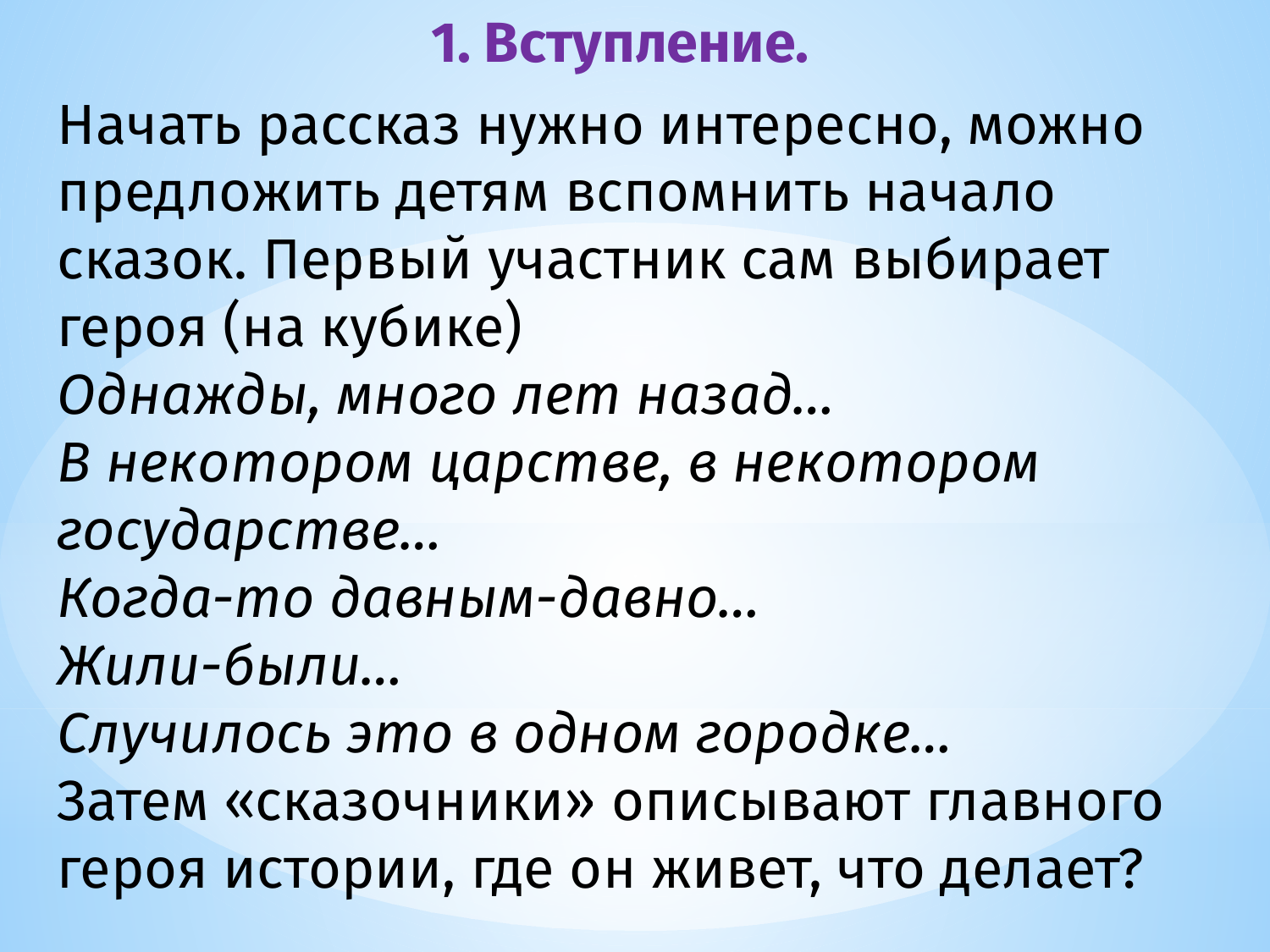

1. Вступление.
Начать рассказ нужно интересно, можно предложить детям вспомнить начало сказок. Первый участник сам выбирает героя (на кубике)
Однажды, много лет назад…
В некотором царстве, в некотором государстве…
Когда-то давным-давно…
Жили-были…
Случилось это в одном городке…
Затем «сказочники» описывают главного героя истории, где он живет, что делает?